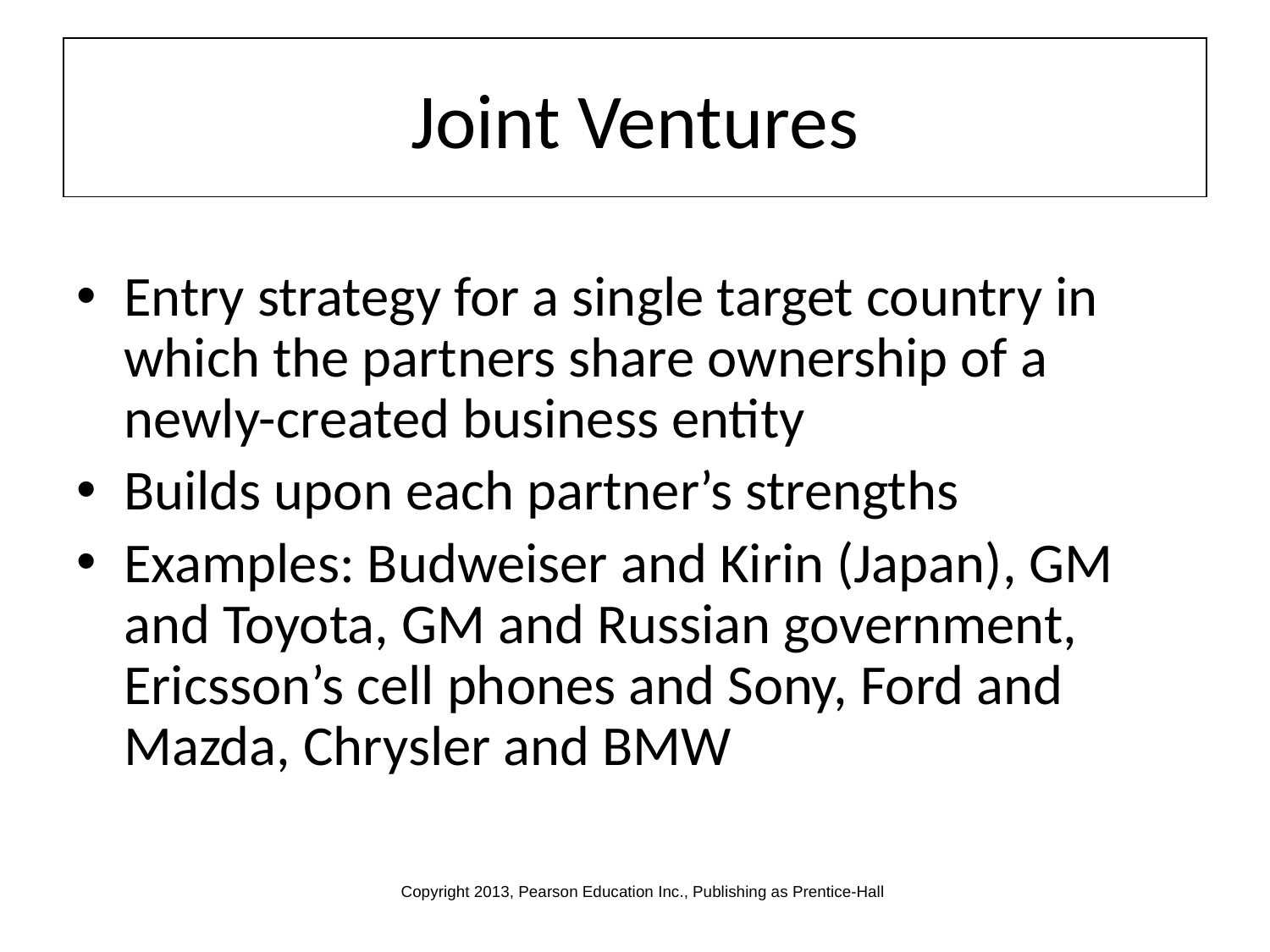

# Joint Ventures
Entry strategy for a single target country in which the partners share ownership of a newly-created business entity
Builds upon each partner’s strengths
Examples: Budweiser and Kirin (Japan), GM and Toyota, GM and Russian government, Ericsson’s cell phones and Sony, Ford and Mazda, Chrysler and BMW

Copyright 2013, Pearson Education Inc., Publishing as Prentice-Hall